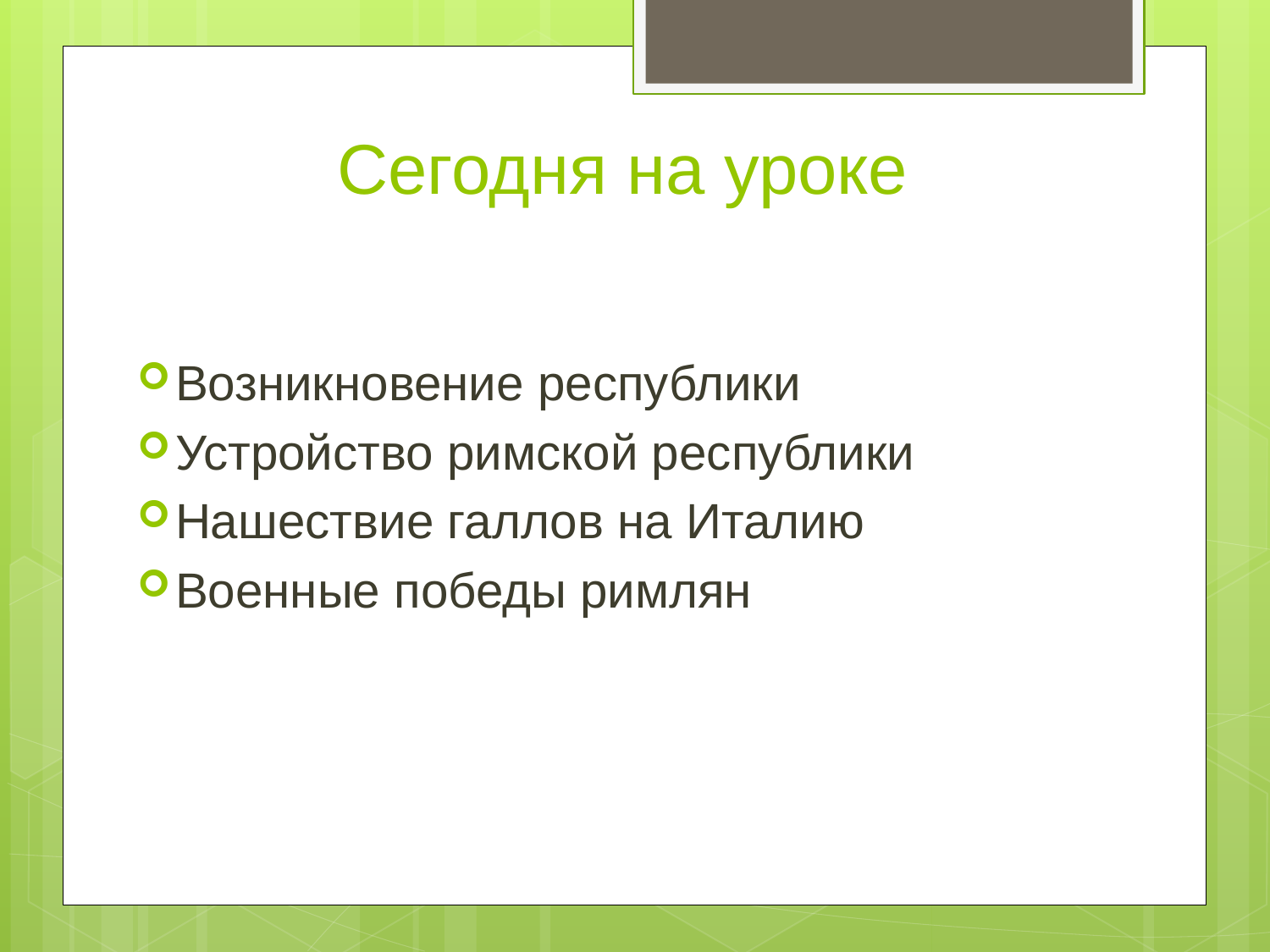

# Сегодня на уроке

Возникновение республики
Устройство римской республики
Нашествие галлов на Италию
Военные победы римлян